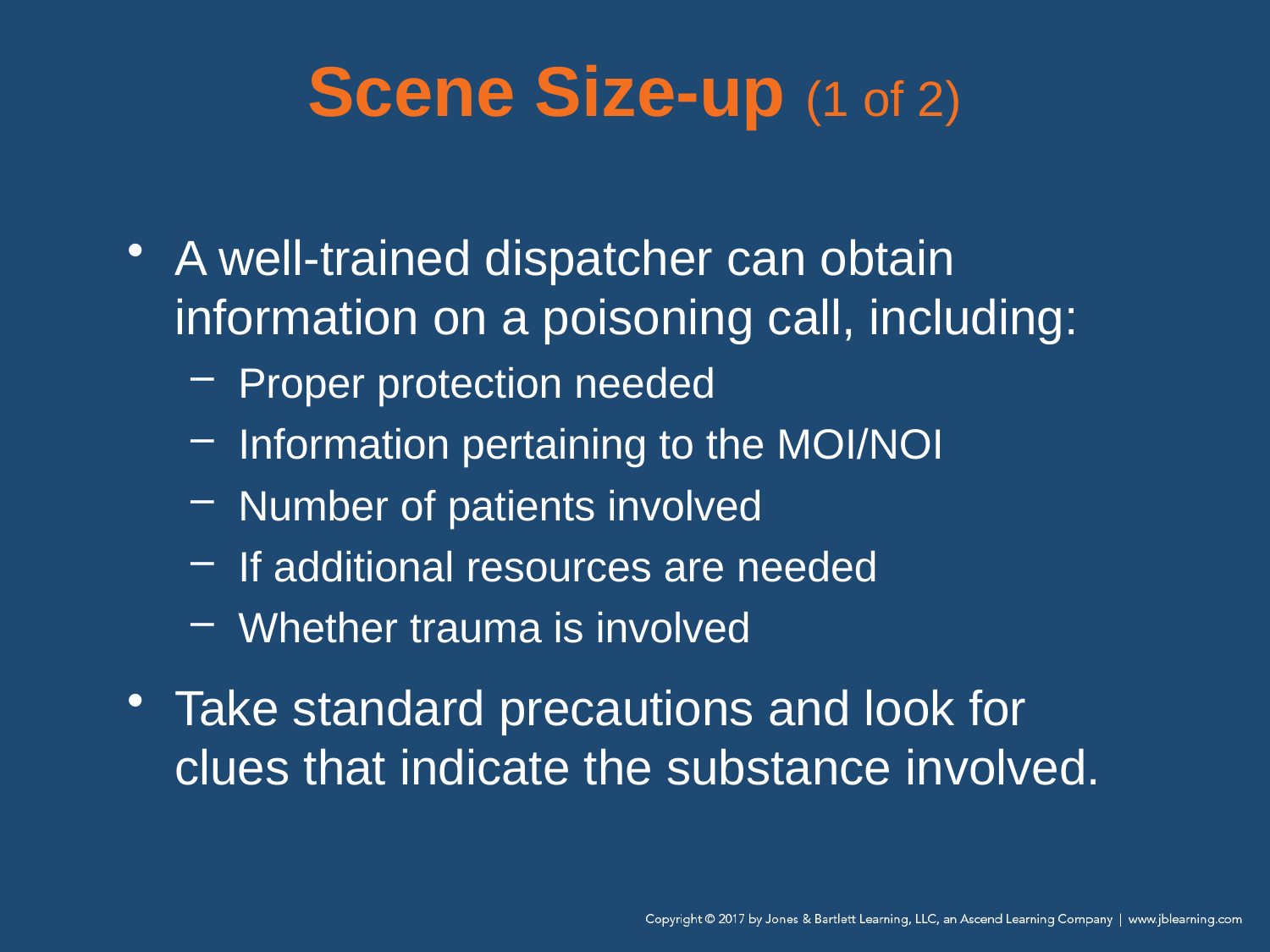

# Scene Size-up (1 of 2)
A well-trained dispatcher can obtain information on a poisoning call, including:
Proper protection needed
Information pertaining to the MOI/NOI
Number of patients involved
If additional resources are needed
Whether trauma is involved
Take standard precautions and look for clues that indicate the substance involved.